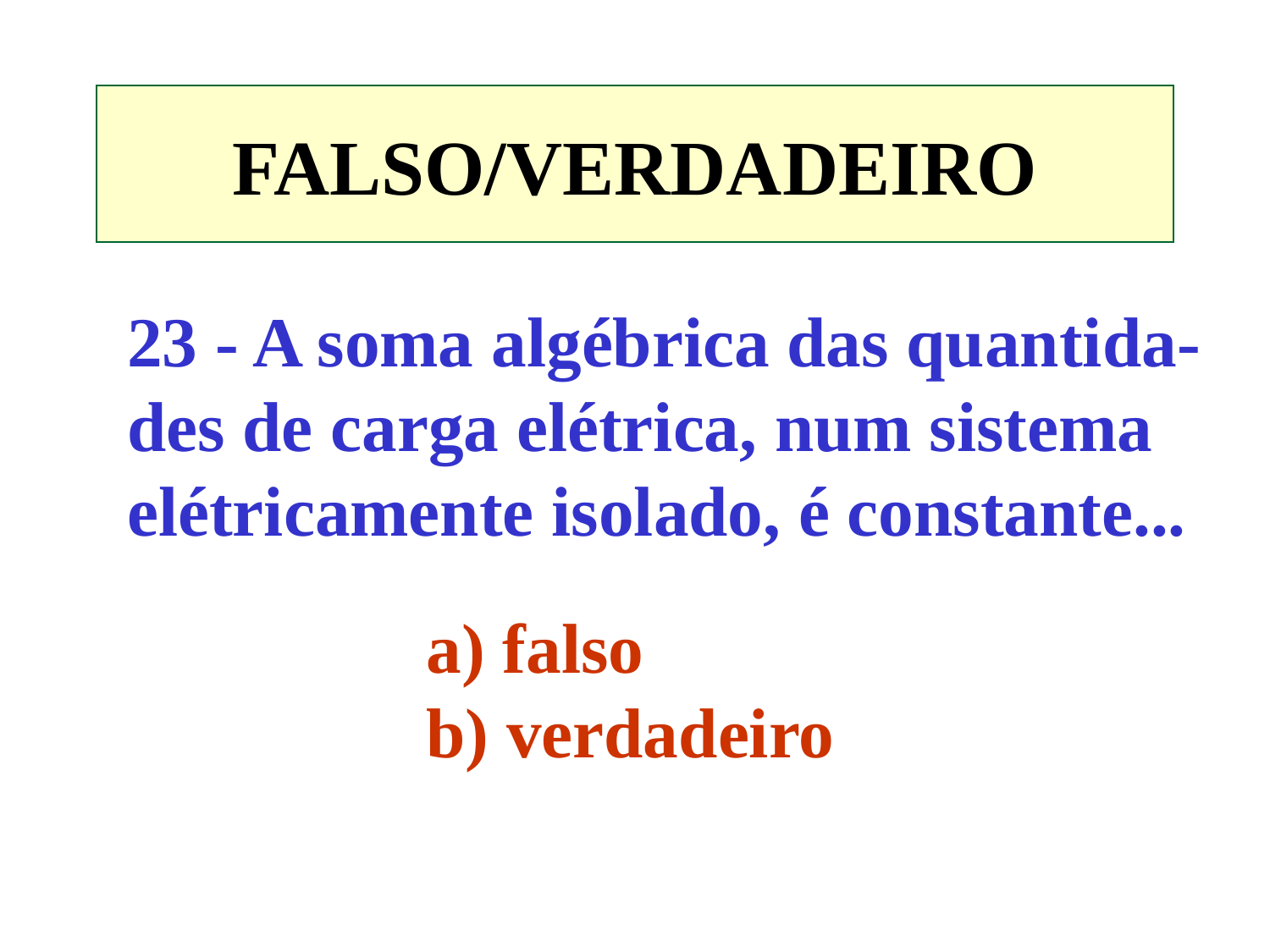

# FALSO/VERDADEIRO
23 - A soma algébrica das quantida-
des de carga elétrica, num sistema
elétricamente isolado, é constante...
a) falso
b) verdadeiro